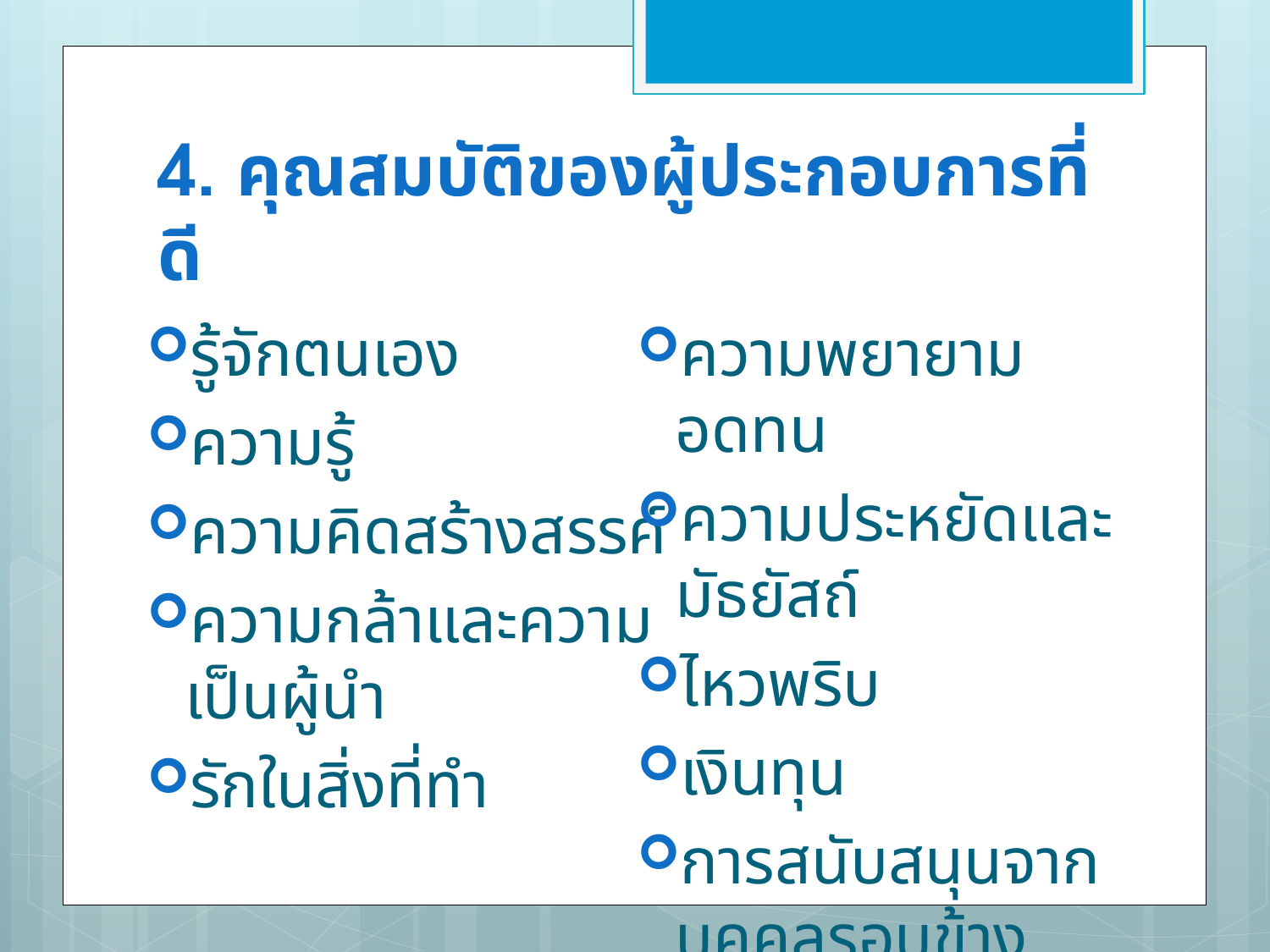

# 4. คุณสมบัติของผู้ประกอบการที่ดี
ความพยายาม อดทน
ความประหยัดและมัธยัสถ์
ไหวพริบ
เงินทุน
การสนับสนุนจากบุคคลรอบข้าง
รู้จักตนเอง
ความรู้
ความคิดสร้างสรรค์
ความกล้าและความเป็นผู้นำ
รักในสิ่งที่ทำ